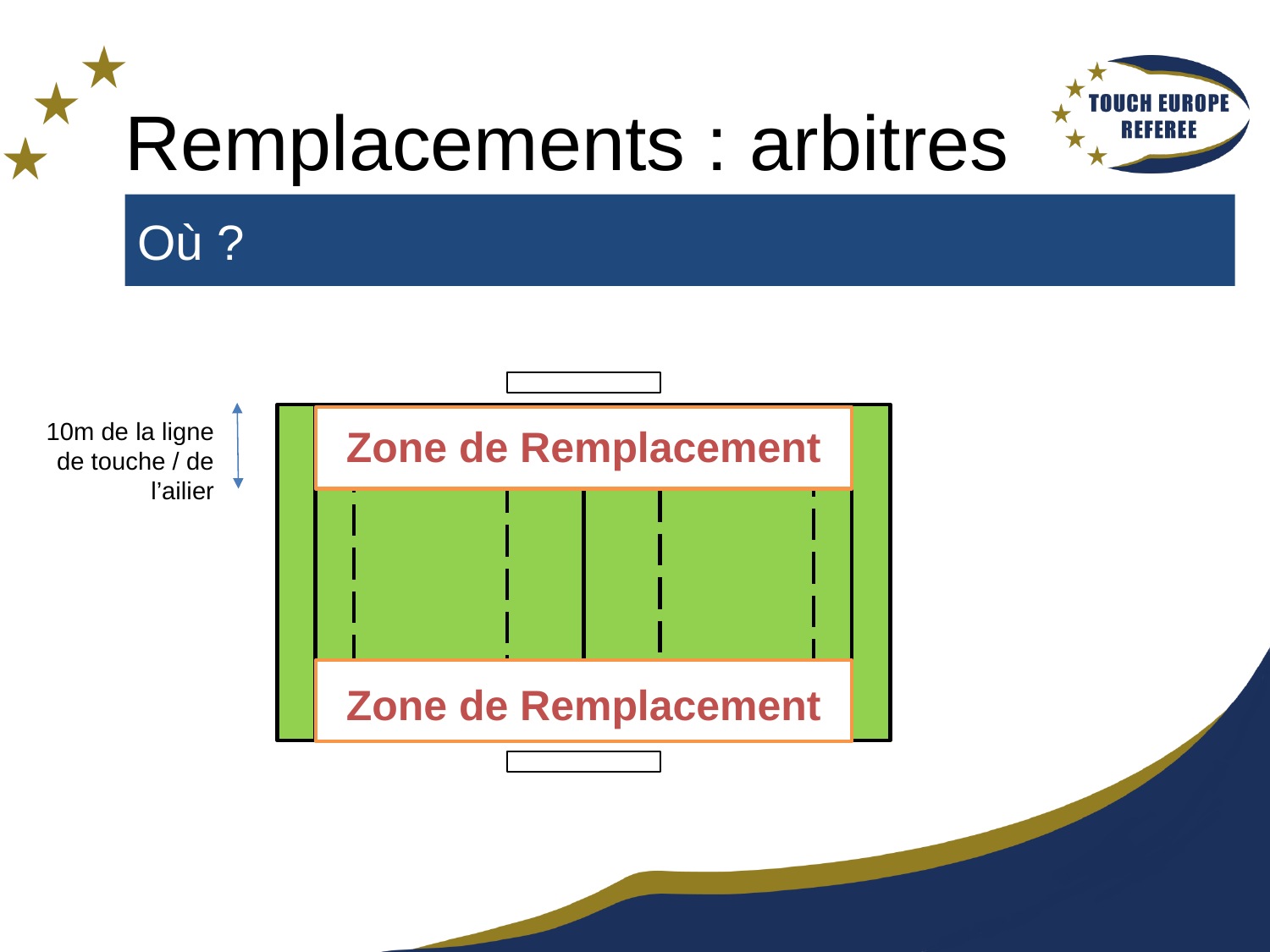

# Remplacements : arbitres
Où ?

10m de la ligne de touche / de l’ailier

Zone de Remplacement
Zone de Remplacement